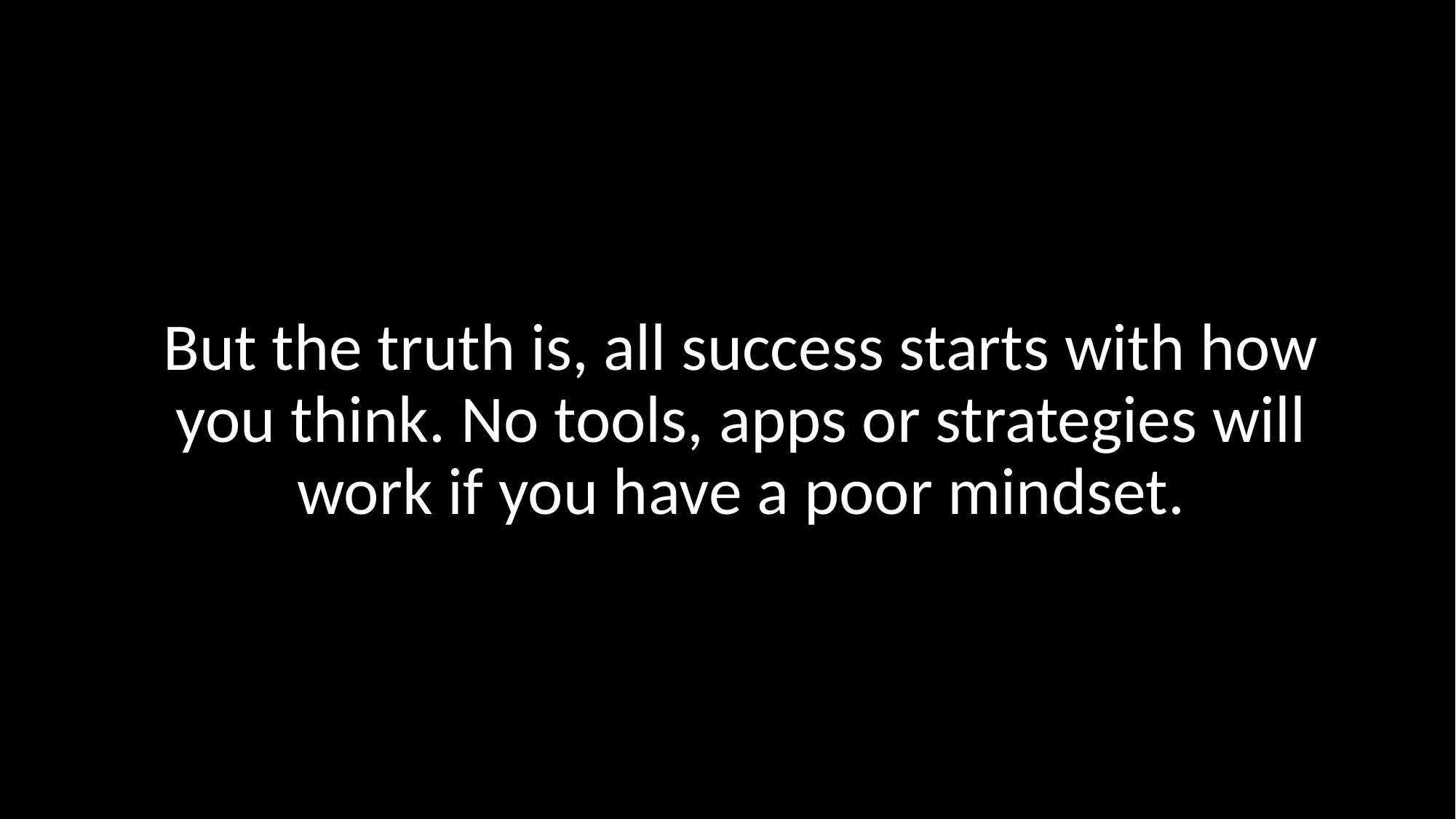

But the truth is, all success starts with how you think. No tools, apps or strategies will work if you have a poor mindset.